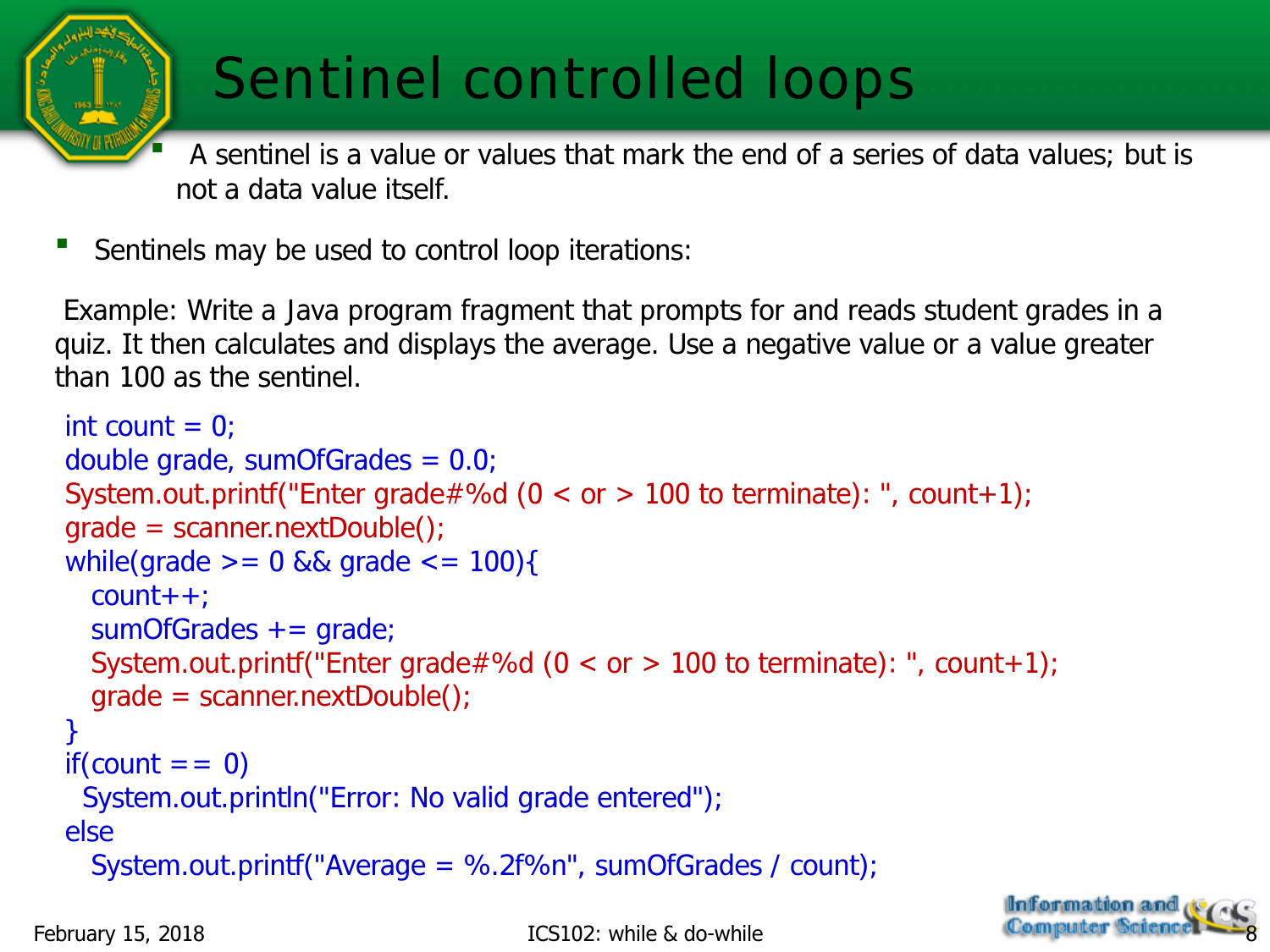

Sentinel controlled loops
 A sentinel is a value or values that mark the end of a series of data values; but is
   not a data value itself.
 Sentinels may be used to control loop iterations:
 Example: Write a Java program fragment that prompts for and reads student grades in a quiz. It then calculates and displays the average. Use a negative value or a value greater than 100 as the sentinel.
int count = 0;
double grade, sumOfGrades = 0.0;
System.out.printf("Enter grade#%d (0 < or > 100 to terminate): ", count+1);
grade = scanner.nextDouble();
while(grade >= 0 && grade <= 100){
   count++;
   sumOfGrades += grade;
   System.out.printf("Enter grade#%d (0 < or > 100 to terminate): ", count+1);
   grade = scanner.nextDouble();
}
if(count == 0)
  System.out.println("Error: No valid grade entered");
else
   System.out.printf("Average = %.2f%n", sumOfGrades / count);

February 15, 2018
ICS102: while & do-while
8